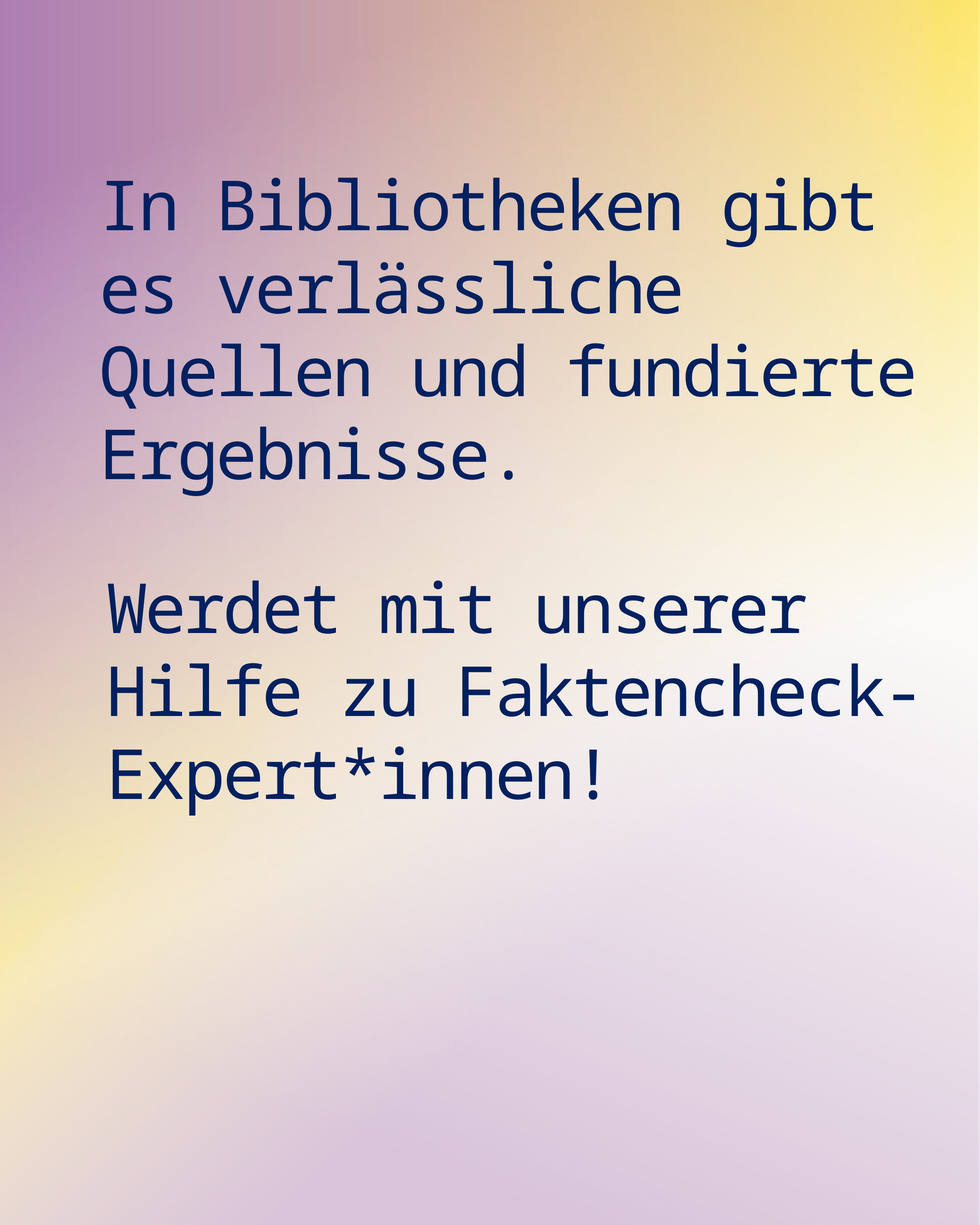

In Bibliotheken gibt es verlässliche Quellen und fundierte Ergebnisse.
Werdet mit unserer Hilfe zu Faktencheck-Expert*innen!